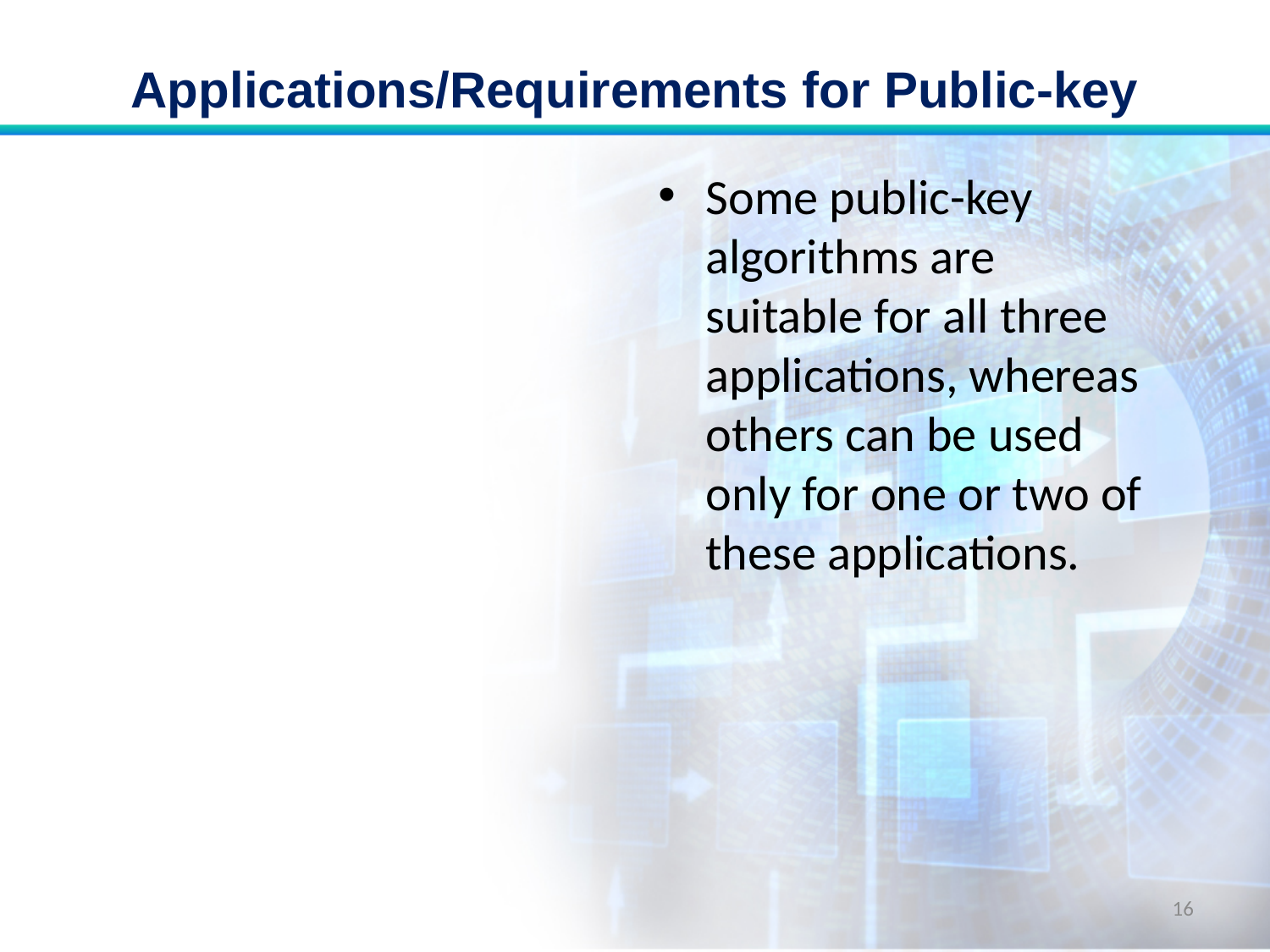

# Applications/Requirements for Public-key
Some public-key algorithms are suitable for all three applications, whereas others can be used only for one or two of these applications.
16